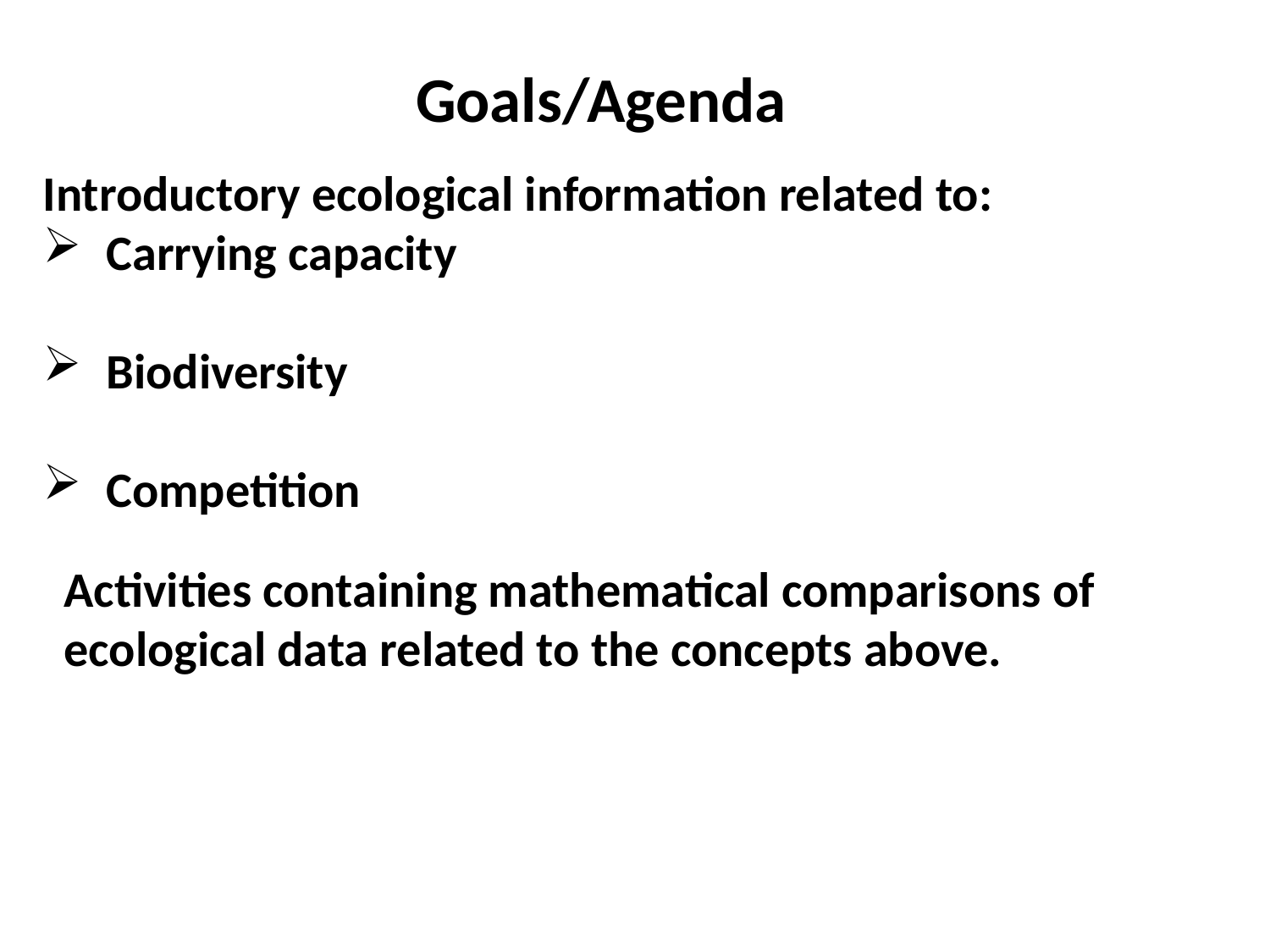

Goals/Agenda
Introductory ecological information related to:
Carrying capacity

Biodiversity

Competition
Activities containing mathematical comparisons of ecological data related to the concepts above.